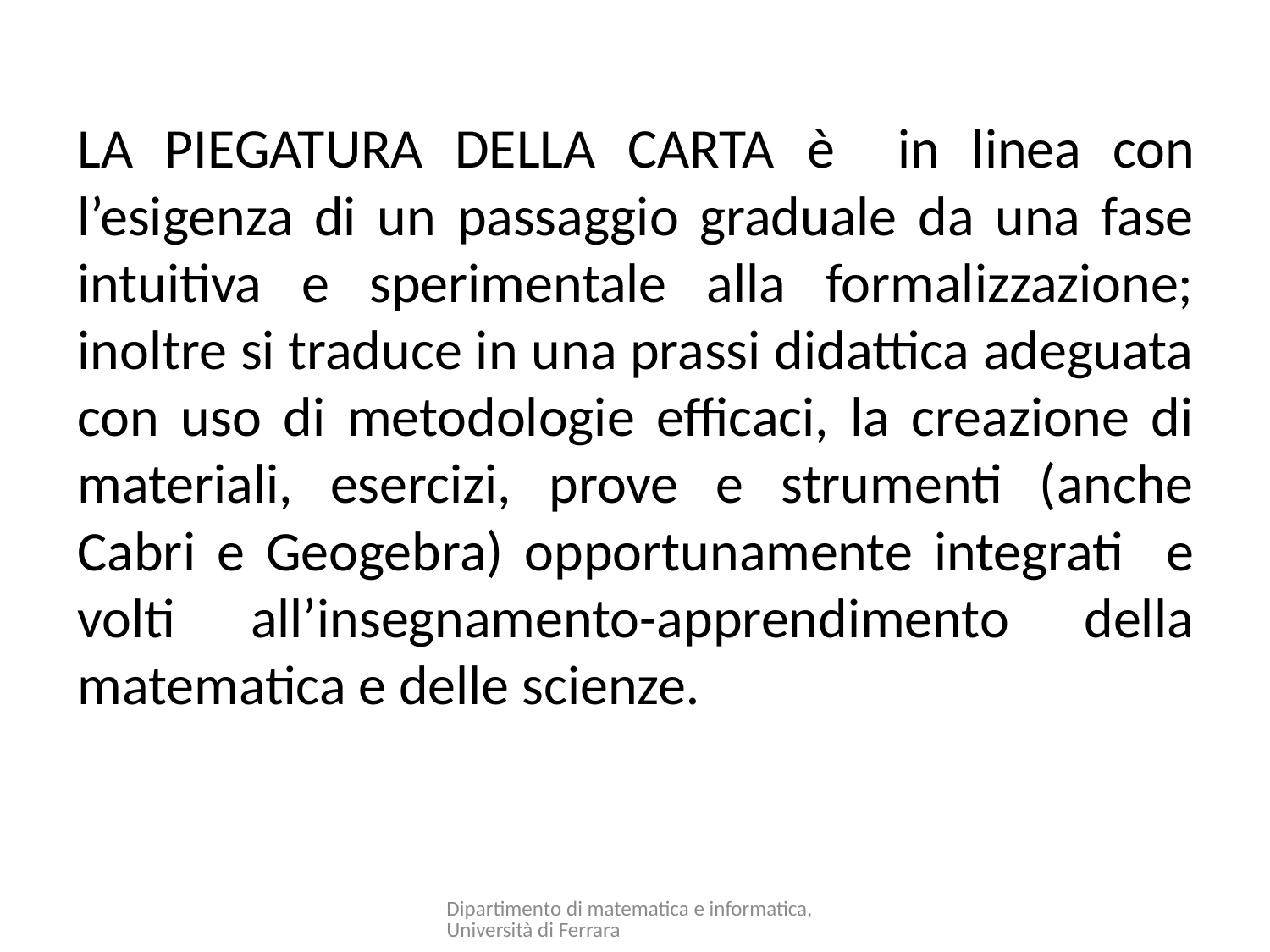

La piegatura della carta è  in linea con l’esigenza di un passaggio graduale da una fase intuitiva e sperimentale alla formalizzazione; inoltre si traduce in una prassi didattica adeguata con uso di metodologie efficaci, la creazione di materiali, esercizi, prove e strumenti (anche Cabri e Geogebra) opportunamente integrati  e volti all’insegnamento-apprendimento della matematica e delle scienze.

Dipartimento di matematica e informatica, Università di Ferrara